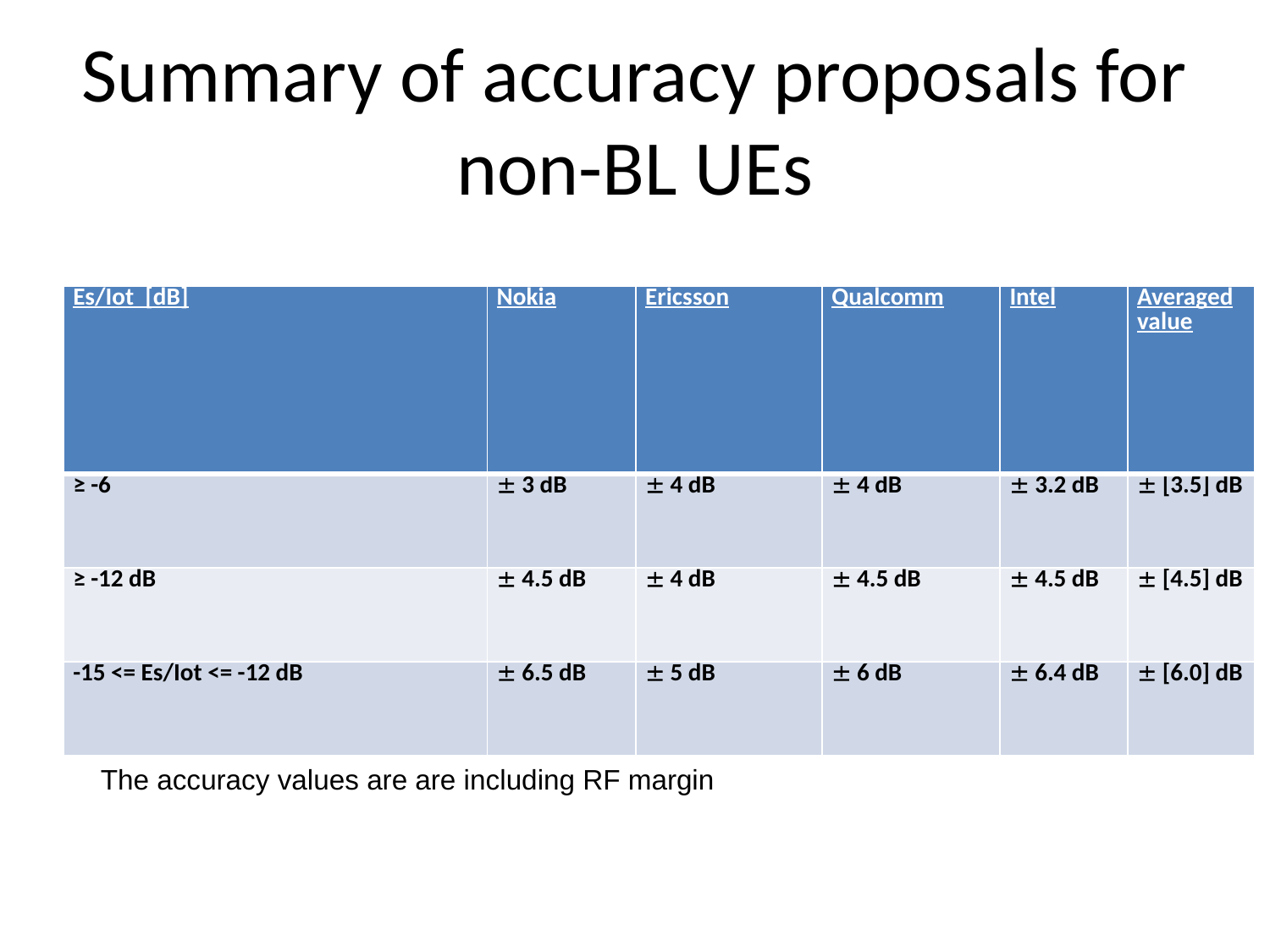

# Summary of accuracy proposals for non-BL UEs
| Es/Iot [dB] | Nokia | Ericsson | Qualcomm | Intel | Averaged value |
| --- | --- | --- | --- | --- | --- |
| ≥ -6 | ± 3 dB | ± 4 dB | ± 4 dB | ± 3.2 dB | ± [3.5] dB |
| ≥ -12 dB | ± 4.5 dB | ± 4 dB | ± 4.5 dB | ± 4.5 dB | ± [4.5] dB |
| -15 <= Es/Iot <= -12 dB | ± 6.5 dB | ± 5 dB | ± 6 dB | ± 6.4 dB | ± [6.0] dB |
The accuracy values are are including RF margin